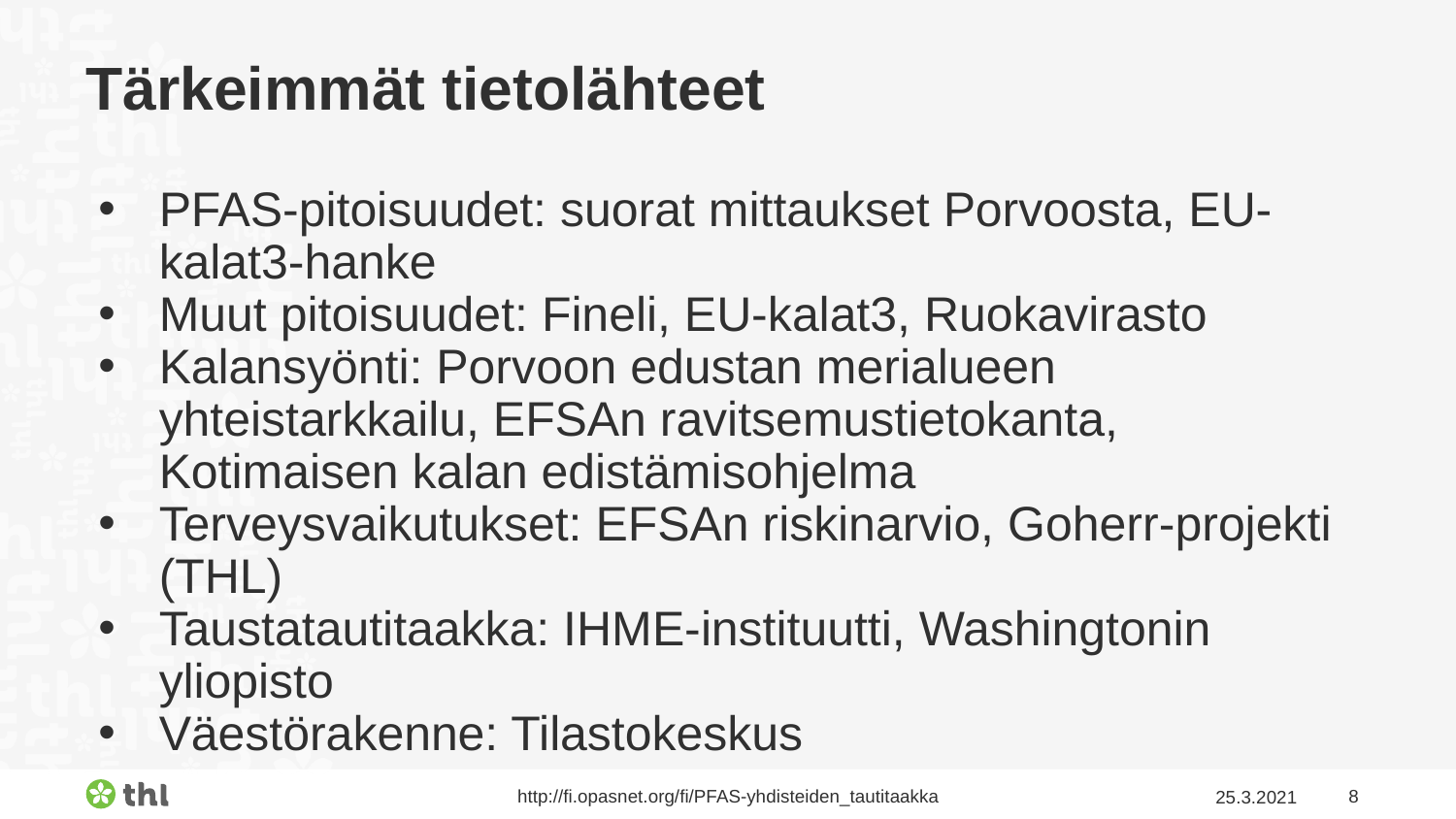

# Tärkeimmät tietolähteet
PFAS-pitoisuudet: suorat mittaukset Porvoosta, EU-kalat3-hanke
Muut pitoisuudet: Fineli, EU-kalat3, Ruokavirasto
Kalansyönti: Porvoon edustan merialueen yhteistarkkailu, EFSAn ravitsemustietokanta, Kotimaisen kalan edistämisohjelma
Terveysvaikutukset: EFSAn riskinarvio, Goherr-projekti (THL)
Taustatautitaakka: IHME-instituutti, Washingtonin yliopisto
Väestörakenne: Tilastokeskus
http://fi.opasnet.org/fi/PFAS-yhdisteiden_tautitaakka
25.3.2021
8